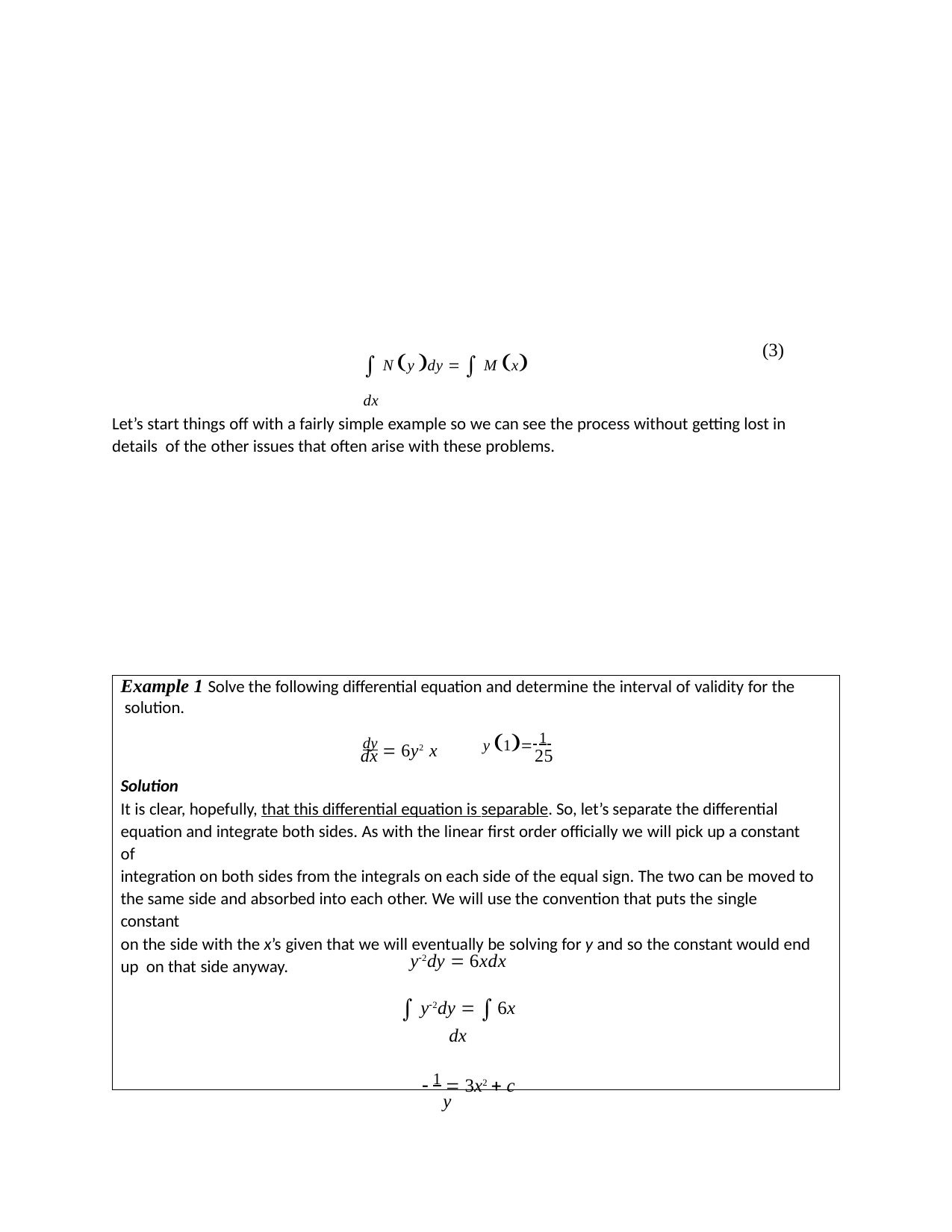

∫ N (y )dy = ∫ M (x) dx
(3)
Let’s start things off with a fairly simple example so we can see the process without getting lost in details  of the other issues that often arise with these problems.
Example 1 Solve the following differential equation and determine the interval of validity for the  solution.
dy = 6y2 x
Solution
It is clear, hopefully, that this differential equation is separable. So, let’s separate the differential  equation and integrate both sides. As with the linear first order officially we will pick up a constant of
integration on both sides from the integrals on each side of the equal sign. The two can be moved to  the same side and absorbed into each other. We will use the convention that puts the single constant
on the side with the x’s given that we will eventually be solving for y and so the constant would end up  on that side anyway.

y (1)= 1
dx	25
y−2dy = 6xdx
∫ y−2dy = ∫6x dx
− 1 = 3x2 + c  y